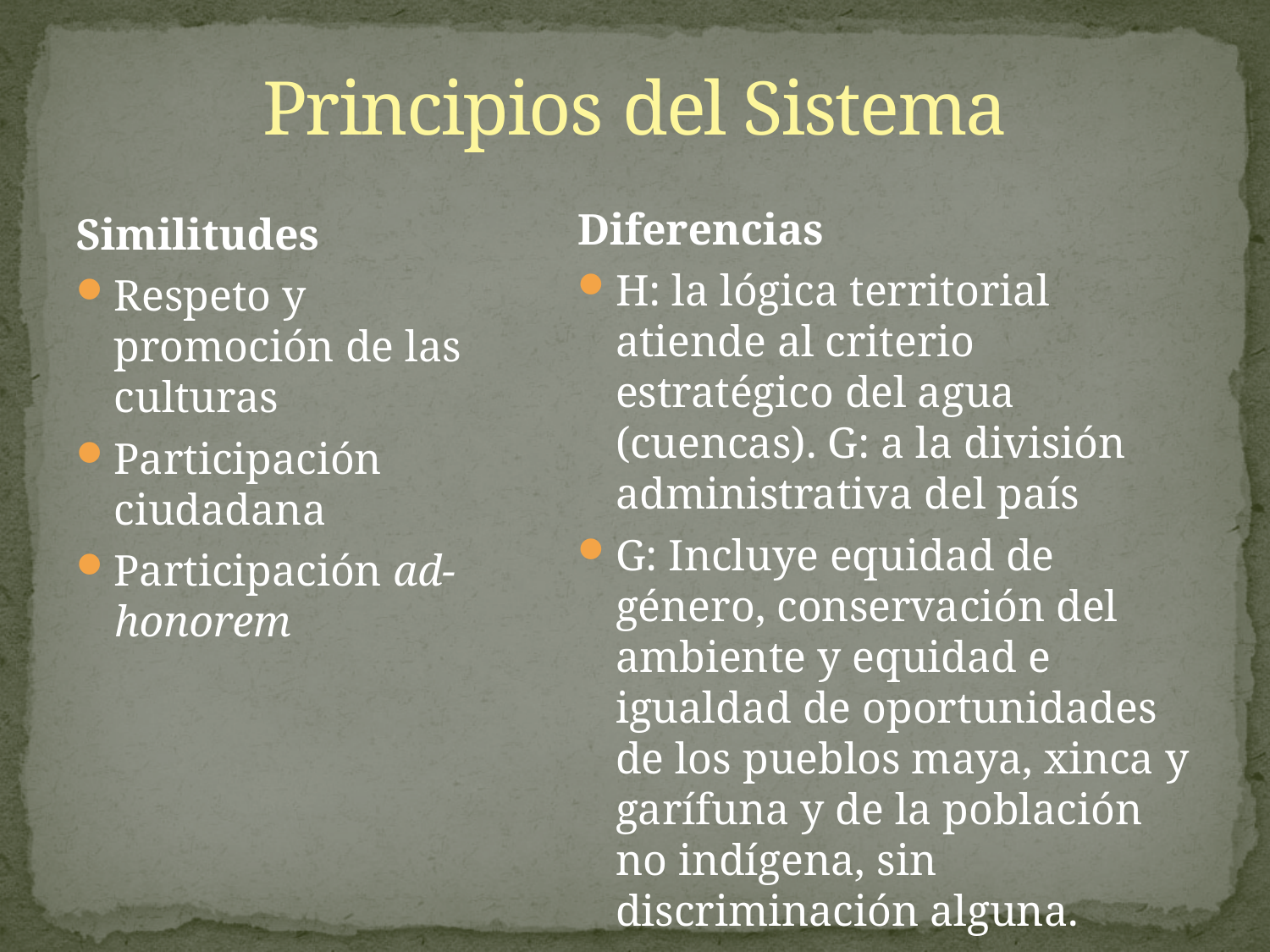

# Principios del Sistema
Diferencias
H: la lógica territorial atiende al criterio estratégico del agua (cuencas). G: a la división administrativa del país
G: Incluye equidad de género, conservación del ambiente y equidad e igualdad de oportunidades de los pueblos maya, xinca y garífuna y de la población no indígena, sin discriminación alguna.

Similitudes
Respeto y promoción de las culturas
Participación ciudadana
Participación ad-honorem